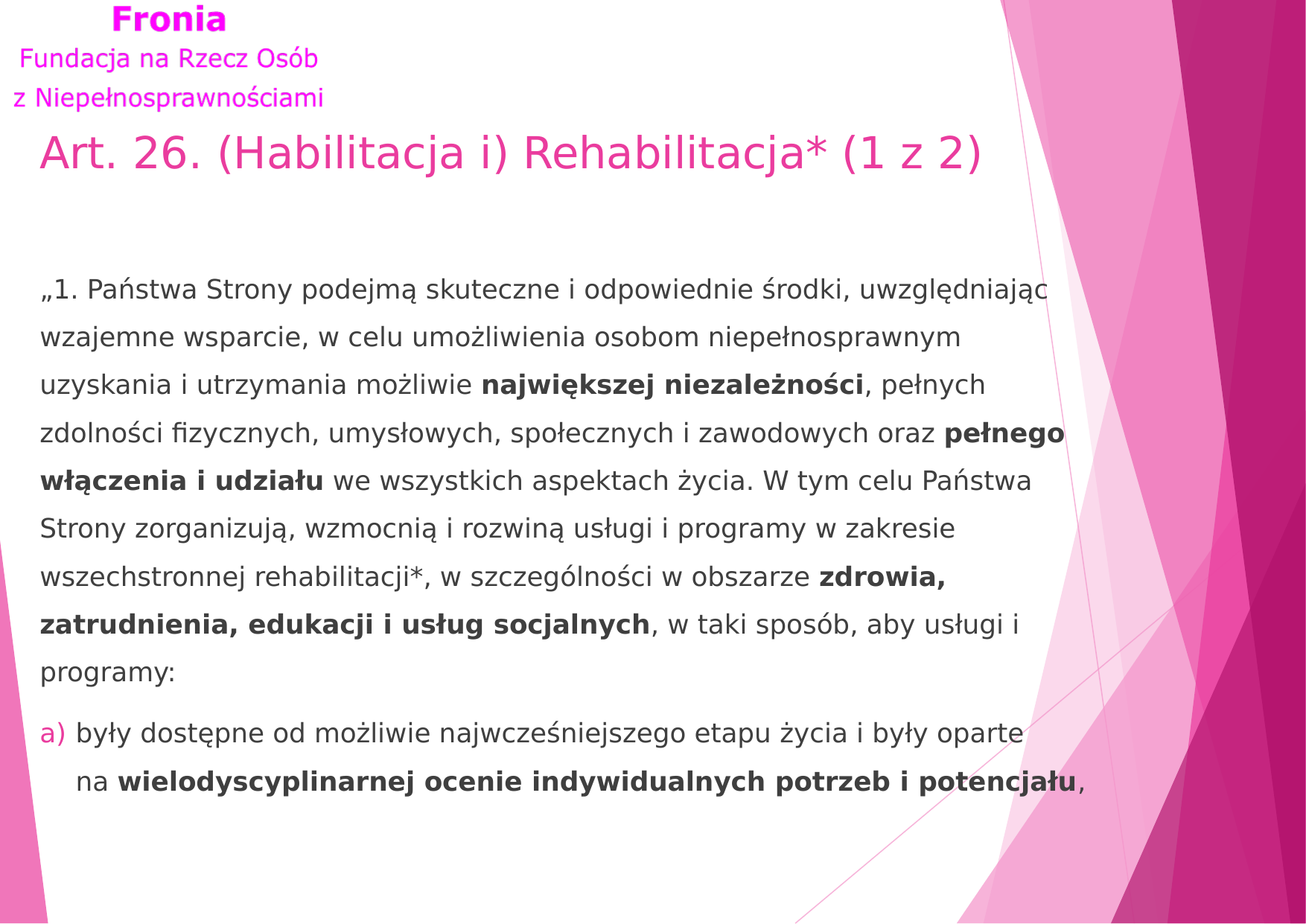

# Art. 26. (Habilitacja i) Rehabilitacja* (1 z 2)
„1. Państwa Strony podejmą skuteczne i odpowiednie środki, uwzględniając wzajemne wsparcie, w celu umożliwienia osobom niepełnosprawnym uzyskania i utrzymania możliwie największej niezależności, pełnych zdolności fizycznych, umysłowych, społecznych i zawodowych oraz pełnego włączenia i udziału we wszystkich aspektach życia. W tym celu Państwa Strony zorganizują, wzmocnią i rozwiną usługi i programy w zakresie wszechstronnej rehabilitacji*, w szczególności w obszarze zdrowia, zatrudnienia, edukacji i usług socjalnych, w taki sposób, aby usługi i programy:
były dostępne od możliwie najwcześniejszego etapu życia i były oparte na wielodyscyplinarnej ocenie indywidualnych potrzeb i potencjału,